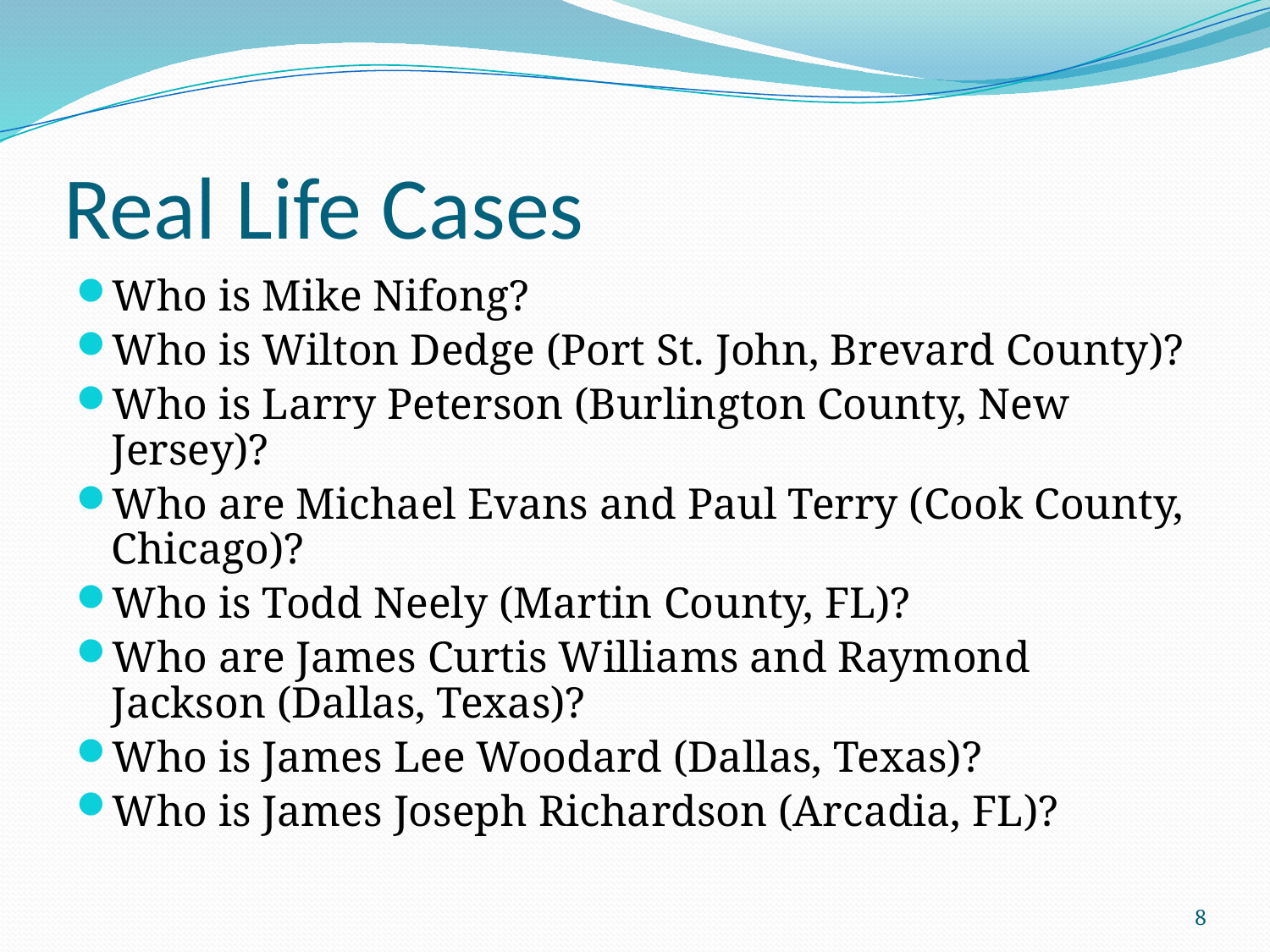

# Real Life Cases
Who is Mike Nifong?
Who is Wilton Dedge (Port St. John, Brevard County)?
Who is Larry Peterson (Burlington County, New Jersey)?
Who are Michael Evans and Paul Terry (Cook County, Chicago)?
Who is Todd Neely (Martin County, FL)?
Who are James Curtis Williams and Raymond Jackson (Dallas, Texas)?
Who is James Lee Woodard (Dallas, Texas)?
Who is James Joseph Richardson (Arcadia, FL)?

8